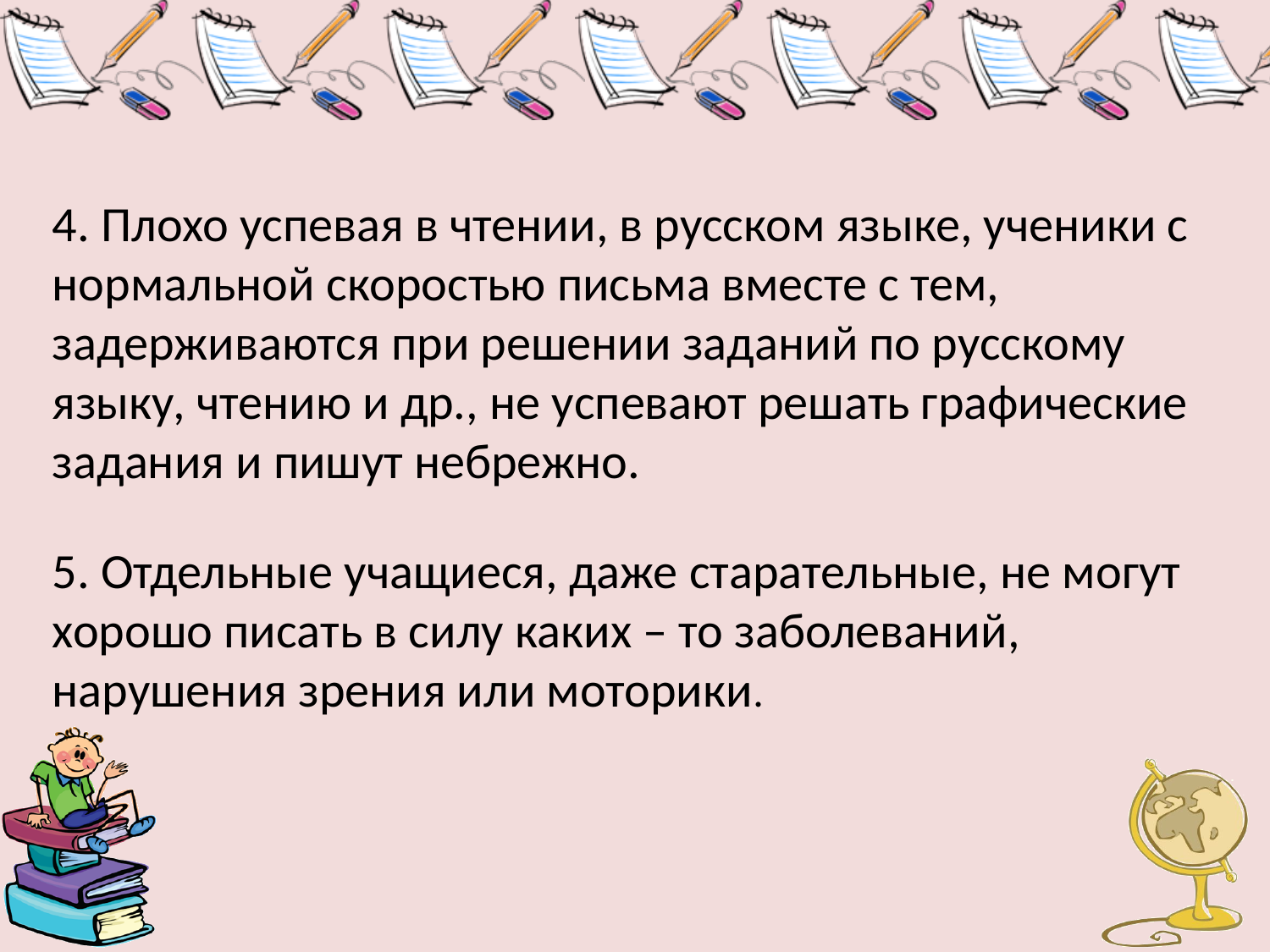

4. Плохо успевая в чтении, в русском языке, ученики с нормальной скоростью письма вместе с тем, задерживаются при решении заданий по русскому языку, чтению и др., не успевают решать графические задания и пишут небрежно.

5. Отдельные учащиеся, даже старательные, не могут хорошо писать в силу каких – то заболеваний, нарушения зрения или моторики.